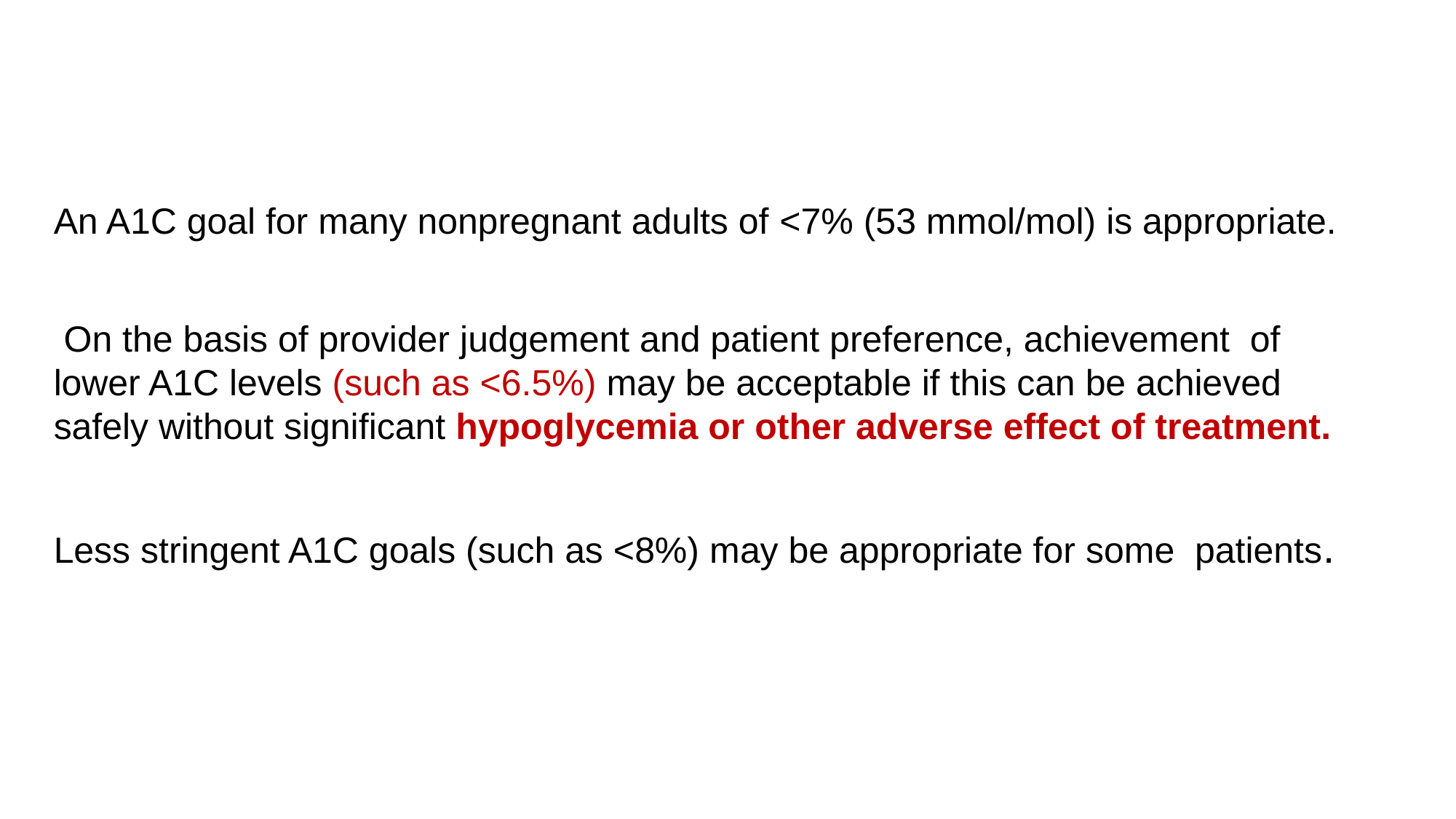

#

An A1C goal for many nonpregnant adults of <7% (53 mmol/mol) is appropriate.

 On the basis of provider judgement and patient preference, achievement  of lower A1C levels (such as <6.5%) may be acceptable if this can be achieved safely without significant hypoglycemia or other adverse effect of treatment.

Less stringent A1C goals (such as <8%) may be appropriate for some  patients.